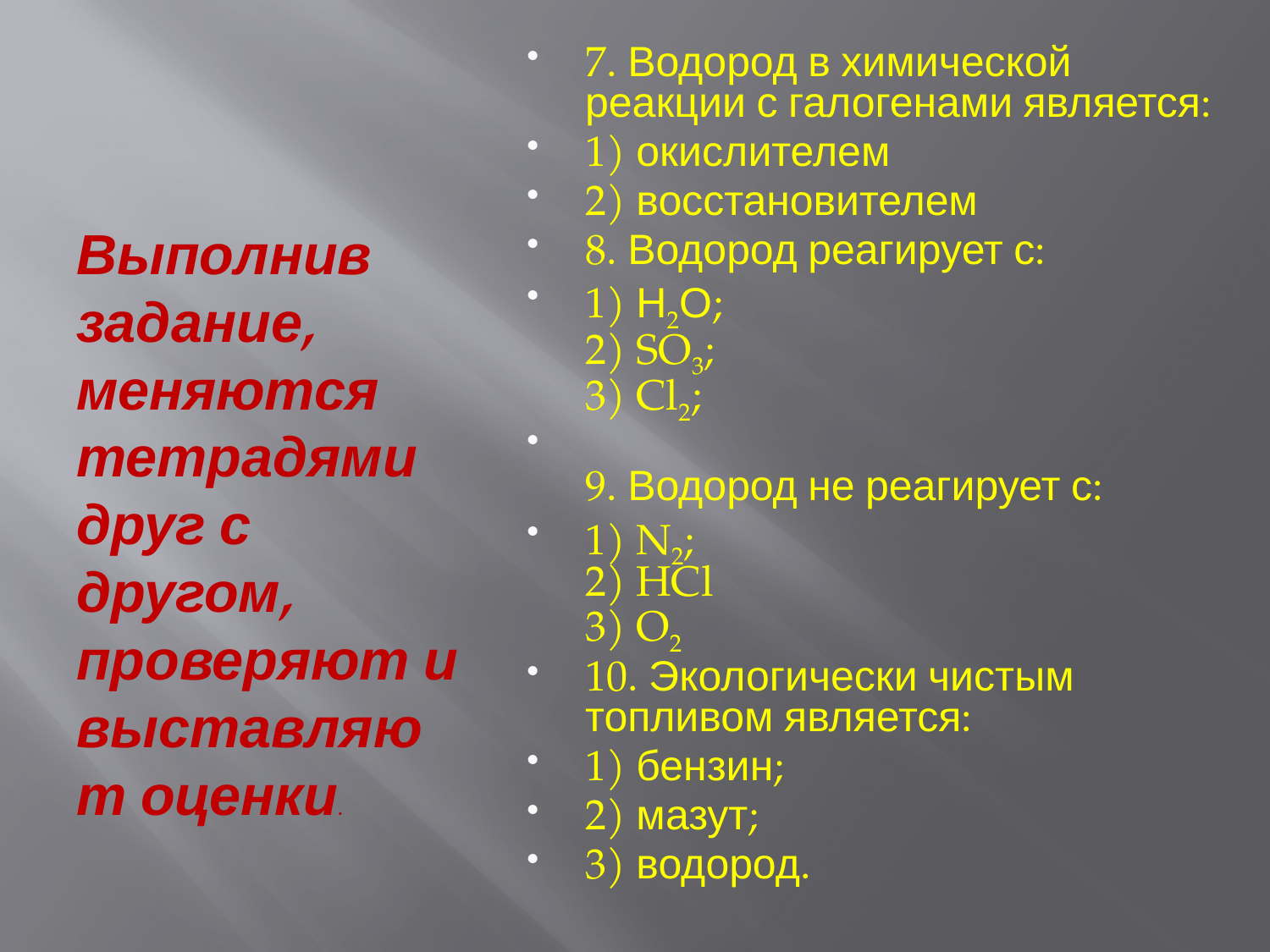

#
7. Водород в химической реакции с галогенами является:
1) окислителем
2) восстановителем
8. Водород реагирует с:
1) Н2О; 
2) SO3; 
3) Cl2;
9. Водород не реагирует с:
1) N2; 
2) HCl 
3) O2
10. Экологически чистым топливом является:
1) бензин;
2) мазут;
3) водород.

Выполнив задание, меняются тетрадями друг с другом, проверяют и выставляют оценки.